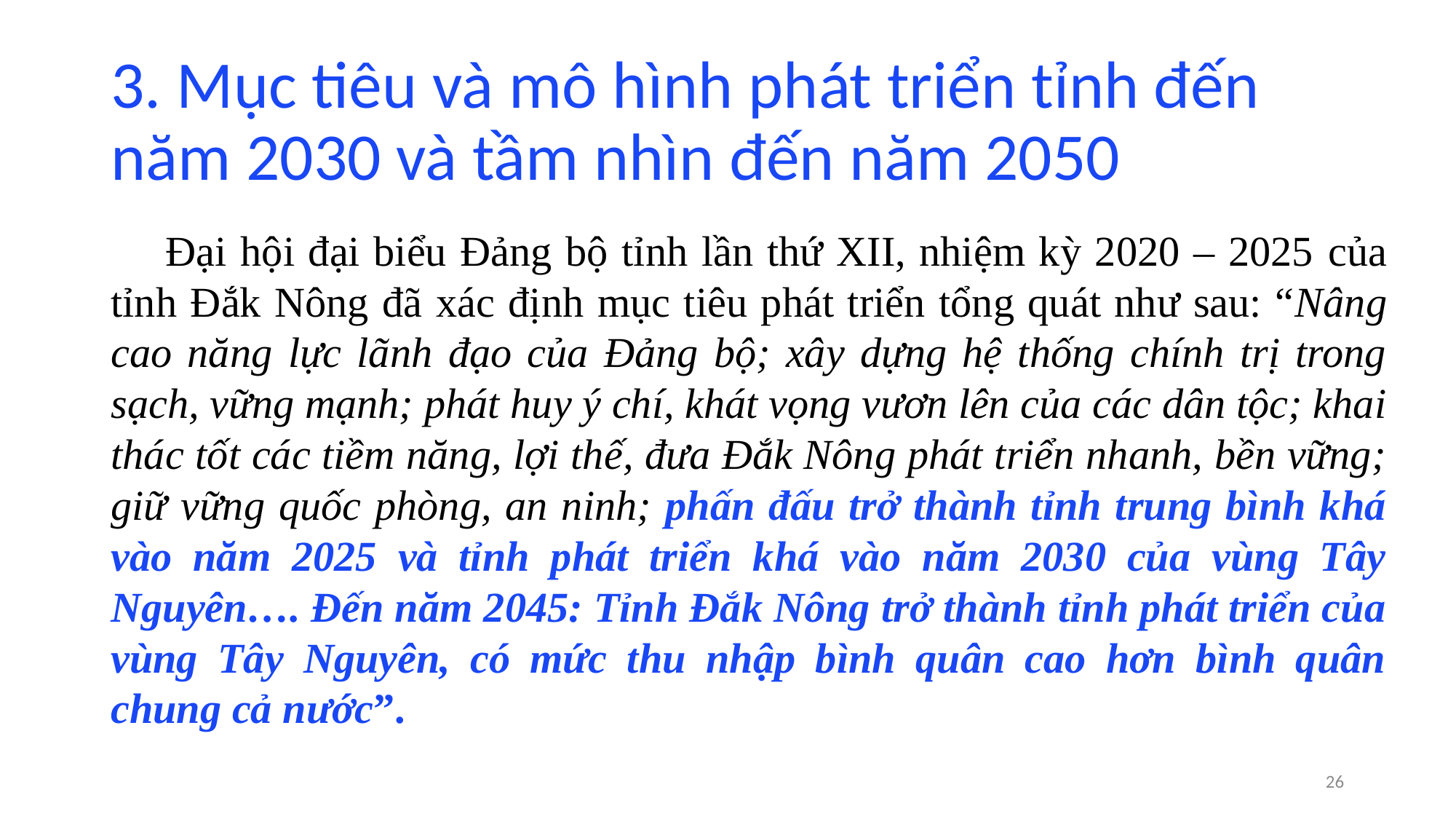

# 3. Mục tiêu và mô hình phát triển tỉnh đến năm 2030 và tầm nhìn đến năm 2050
Đại hội đại biểu Đảng bộ tỉnh lần thứ XII, nhiệm kỳ 2020 – 2025 của tỉnh Đắk Nông đã xác định mục tiêu phát triển tổng quát như sau: “Nâng cao năng lực lãnh đạo của Đảng bộ; xây dựng hệ thống chính trị trong sạch, vững mạnh; phát huy ý chí, khát vọng vươn lên của các dân tộc; khai thác tốt các tiềm năng, lợi thế, đưa Đắk Nông phát triển nhanh, bền vững; giữ vững quốc phòng, an ninh; phấn đấu trở thành tỉnh trung bình khá vào năm 2025 và tỉnh phát triển khá vào năm 2030 của vùng Tây Nguyên…. Đến năm 2045: Tỉnh Đắk Nông trở thành tỉnh phát triển của vùng Tây Nguyên, có mức thu nhập bình quân cao hơn bình quân chung cả nước”.
26